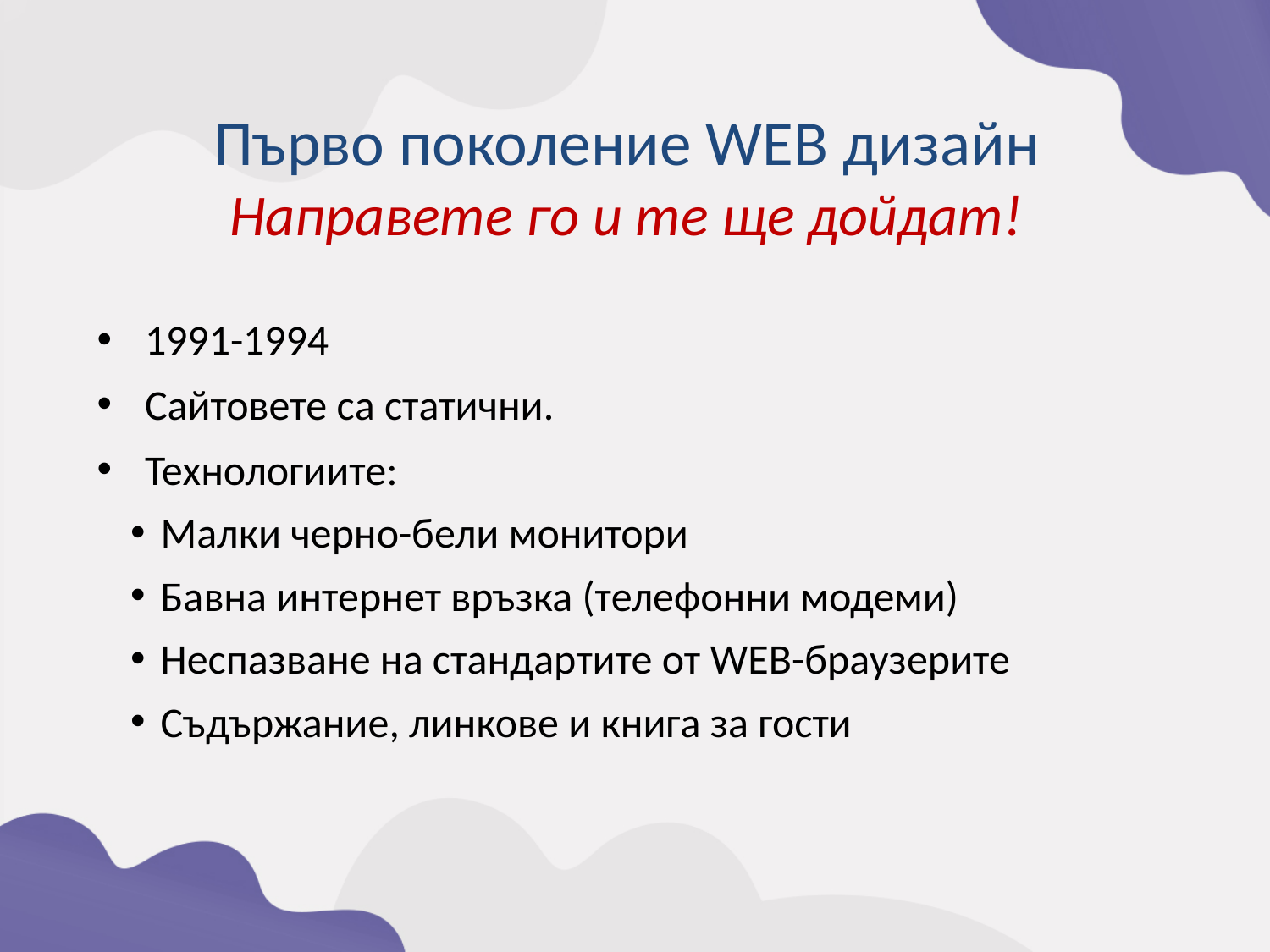

Първо поколение WEB дизайн
Направете го и те ще дойдат!
1991-1994
Сайтовете са статични.
Технологиите:
Малки черно-бели монитори
Бавна интернет връзка (телефонни модеми)
Неспазване на стандартите от WEB-браузерите
Съдържание, линкове и книга за гости